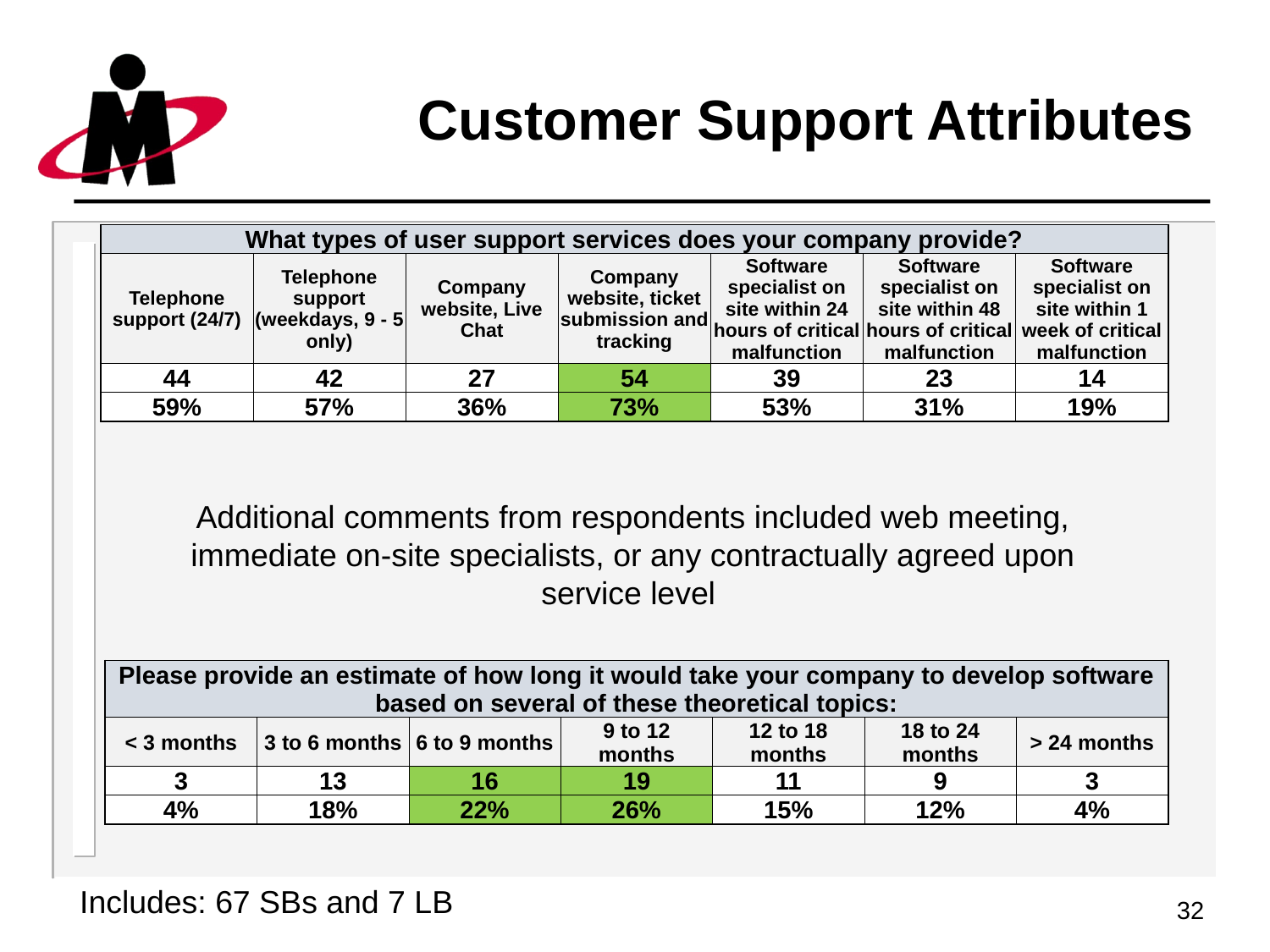

# Customer Support Attributes
| What types of user support services does your company provide? |  |  |  |  |  |  |
| --- | --- | --- | --- | --- | --- | --- |
| Telephone support (24/7) | Telephone support (weekdays, 9 - 5 only) | Company website, Live Chat | Company website, ticket submission and tracking | Software specialist on site within 24 hours of critical malfunction | Software specialist on site within 48 hours of critical malfunction | Software specialist on site within 1 week of critical malfunction |
| 44 | 42 | 27 | 54 | 39 | 23 | 14 |
| 59% | 57% | 36% | 73% | 53% | 31% | 19% |
Additional comments from respondents included web meeting, immediate on-site specialists, or any contractually agreed upon service level
| Please provide an estimate of how long it would take your company to develop software based on several of these theoretical topics: |  |  |  |  |  |  |
| --- | --- | --- | --- | --- | --- | --- |
| < 3 months | 3 to 6 months | 6 to 9 months | 9 to 12 months | 12 to 18 months | 18 to 24 months | > 24 months |
| 3 | 13 | 16 | 19 | 11 | 9 | 3 |
| 4% | 18% | 22% | 26% | 15% | 12% | 4% |
Includes: 67 SBs and 7 LB
32